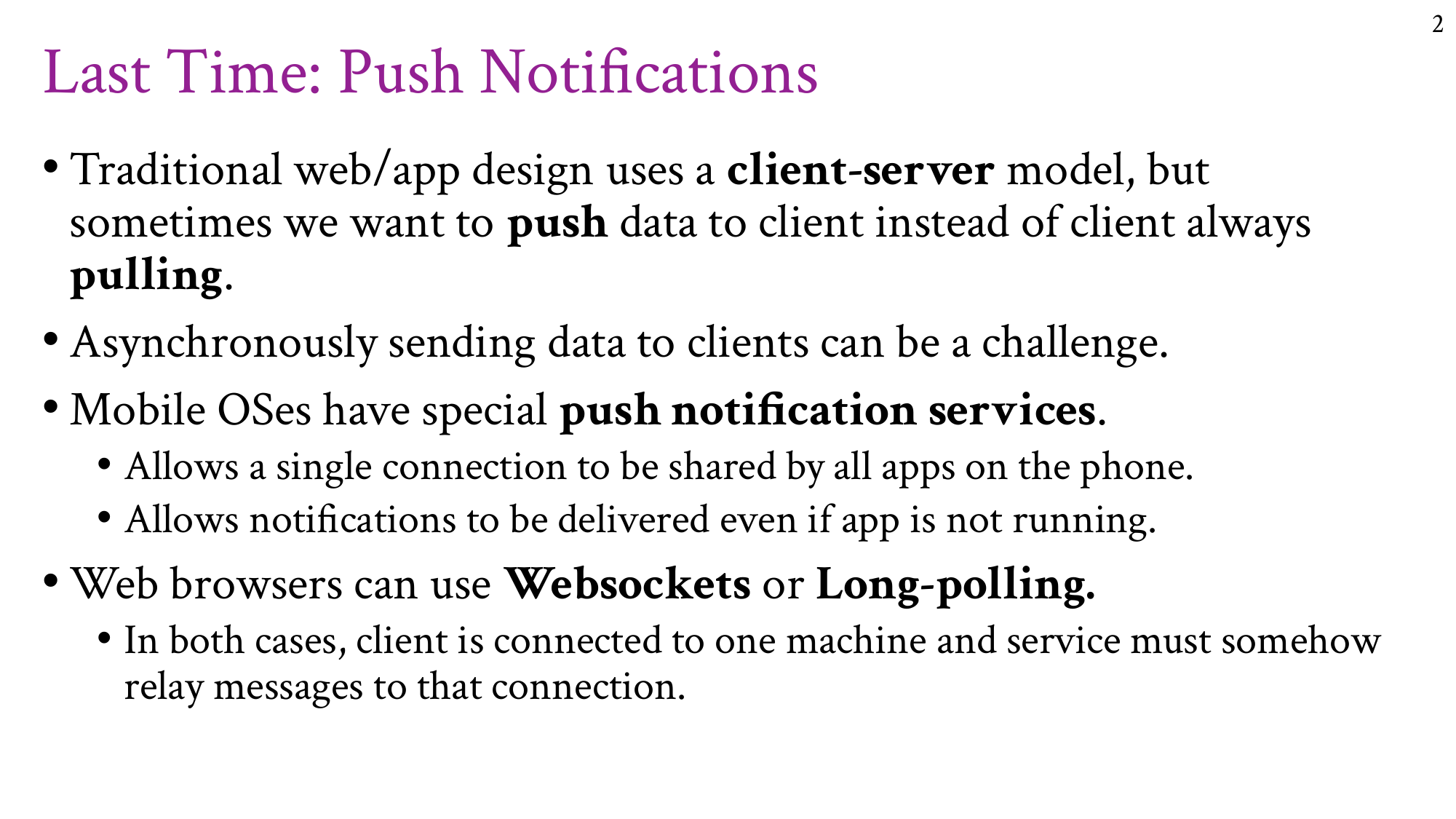

# Last Time: Push Notifications
Traditional web/app design uses a client-server model, but sometimes we want to push data to client instead of client always pulling.
Asynchronously sending data to clients can be a challenge.
Mobile OSes have special push notification services.
Allows a single connection to be shared by all apps on the phone.
Allows notifications to be delivered even if app is not running.
Web browsers can use Websockets or Long-polling.
In both cases, client is connected to one machine and service must somehow relay messages to that connection.